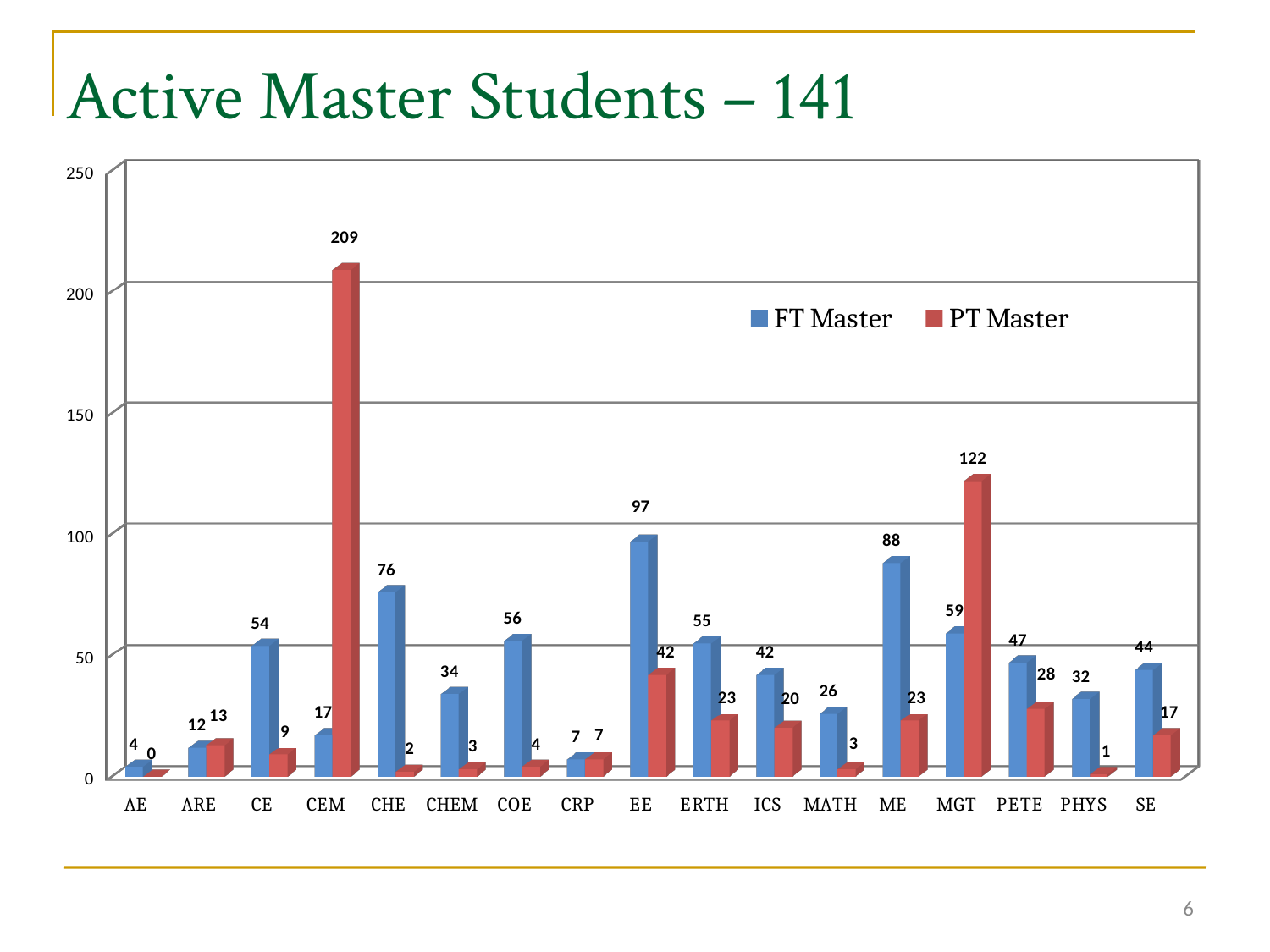

Active Master Students – 141

[unsupported chart]

6